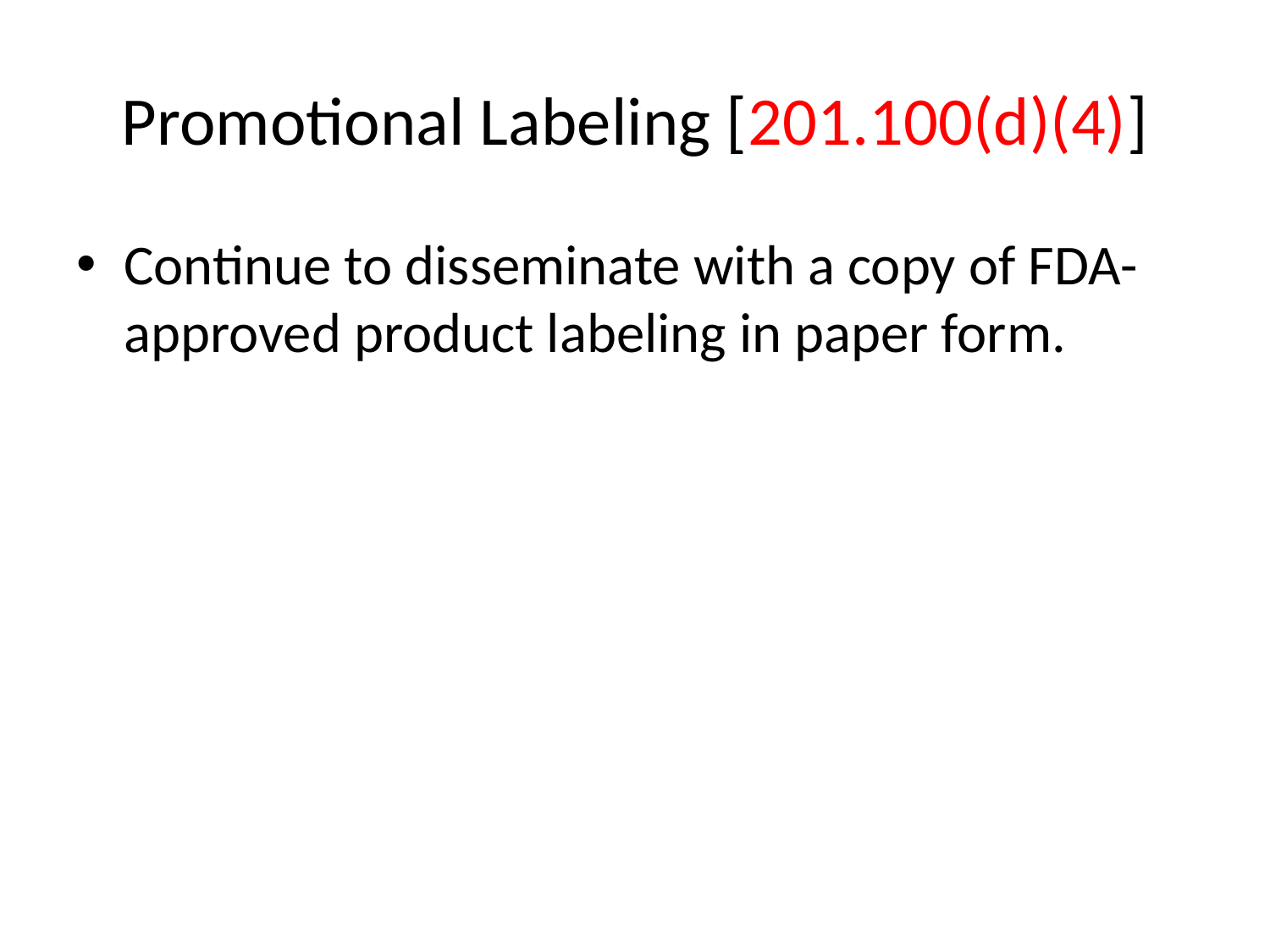

# Promotional Labeling [201.100(d)(4)]
Continue to disseminate with a copy of FDA-approved product labeling in paper form.